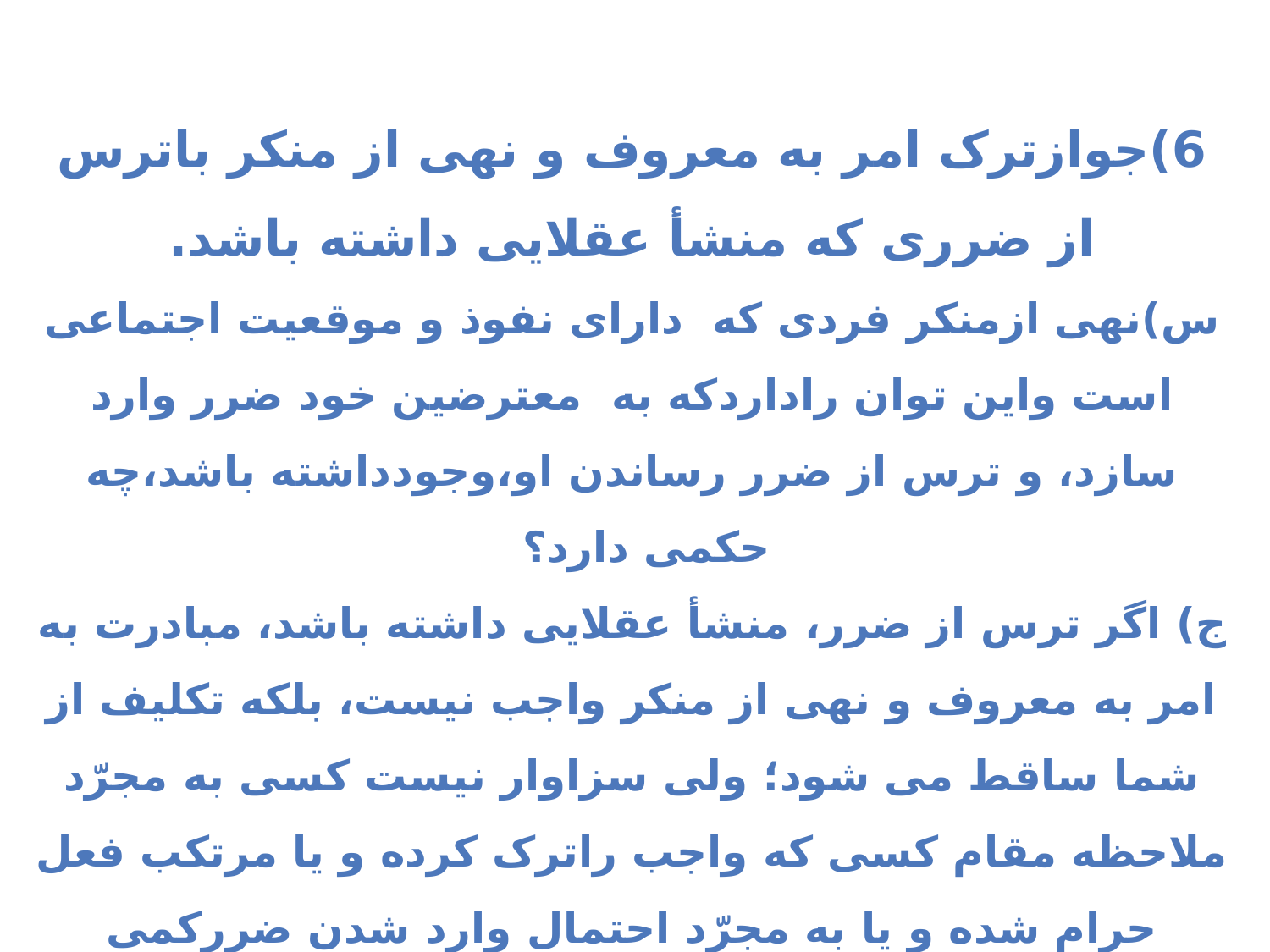

6)جوازترک امر به معروف و نهی از منکر باترس از ضرری که منشأ عقلایی داشته باشد.
س)نهی ازمنکر فردی که  دارای نفوذ و موقعیت اجتماعی است واین توان راداردکه به  معترضین خود ضرر وارد سازد، و ترس از ضرر رساندن او،وجودداشته باشد،چه حکمی دارد؟
ج) اگر ترس از ضرر، منشأ عقلایی داشته باشد، مبادرت به امر به معروف و نهی از منکر واجب نیست، بلکه تکلیف از شما ساقط می شود؛ ولی سزاوار نیست کسی به مجرّد ملاحظه مقام کسی که واجب راترک کرده و یا مرتکب فعل حرام شده و یا به مجرّد احتمال وارد شدن ضررکمی ازطرف او، تذکر و موعظه به برادر مؤمن خود را ترک کند.